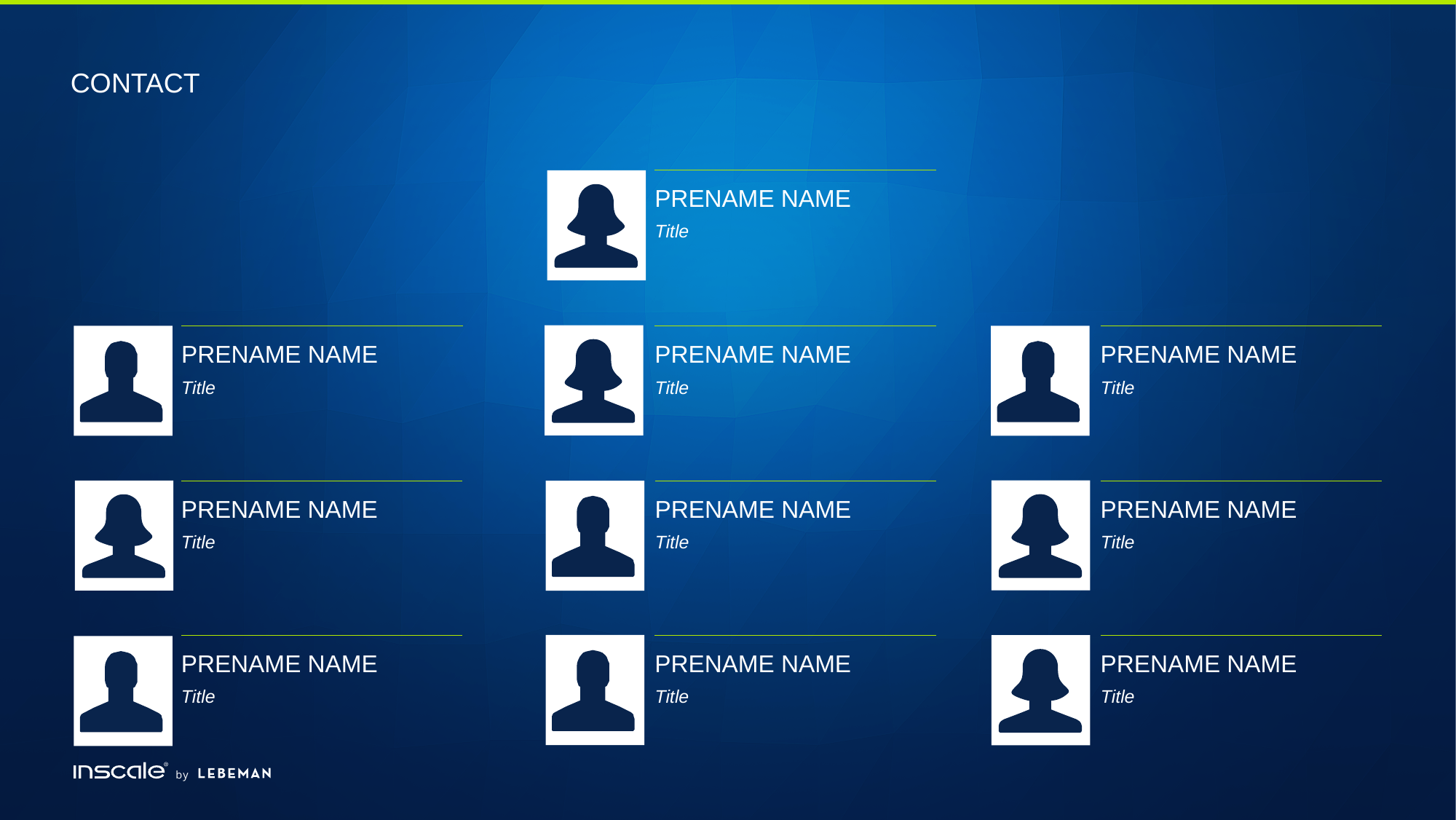

# Contact

PRENAME NAME

Title

PRENAME NAME
PRENAME NAME
PRENAME NAME
Title
Title
Title

PRENAME NAME

PRENAME NAME
PRENAME NAME
Title
Title
Title

PRENAME NAME
PRENAME NAME
PRENAME NAME

Title
Title
Title